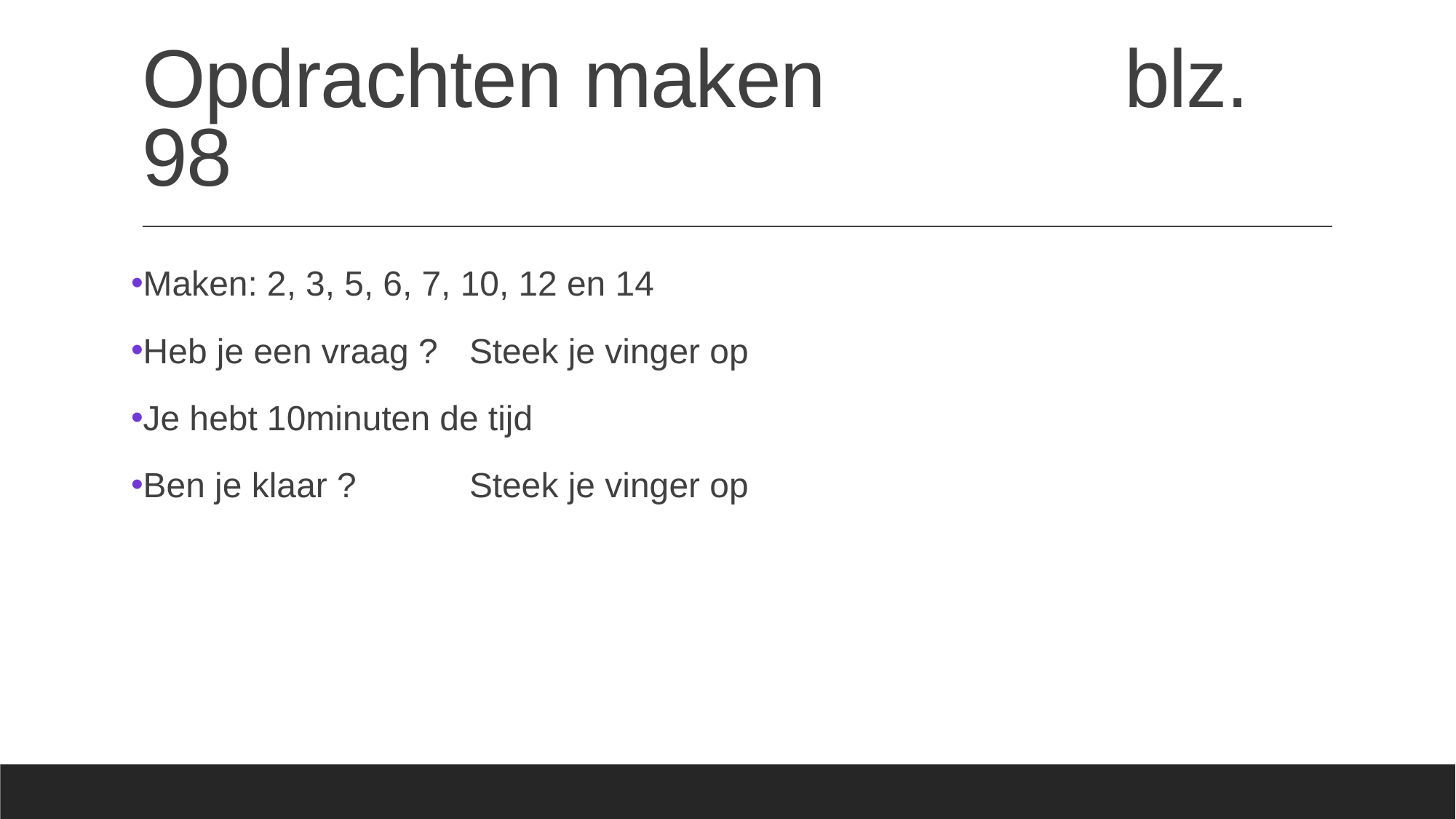

# Opdrachten maken			blz. 98
Maken: 2, 3, 5, 6, 7, 10, 12 en 14
Heb je een vraag ?	Steek je vinger op
Je hebt 10minuten de tijd
Ben je klaar ?		Steek je vinger op